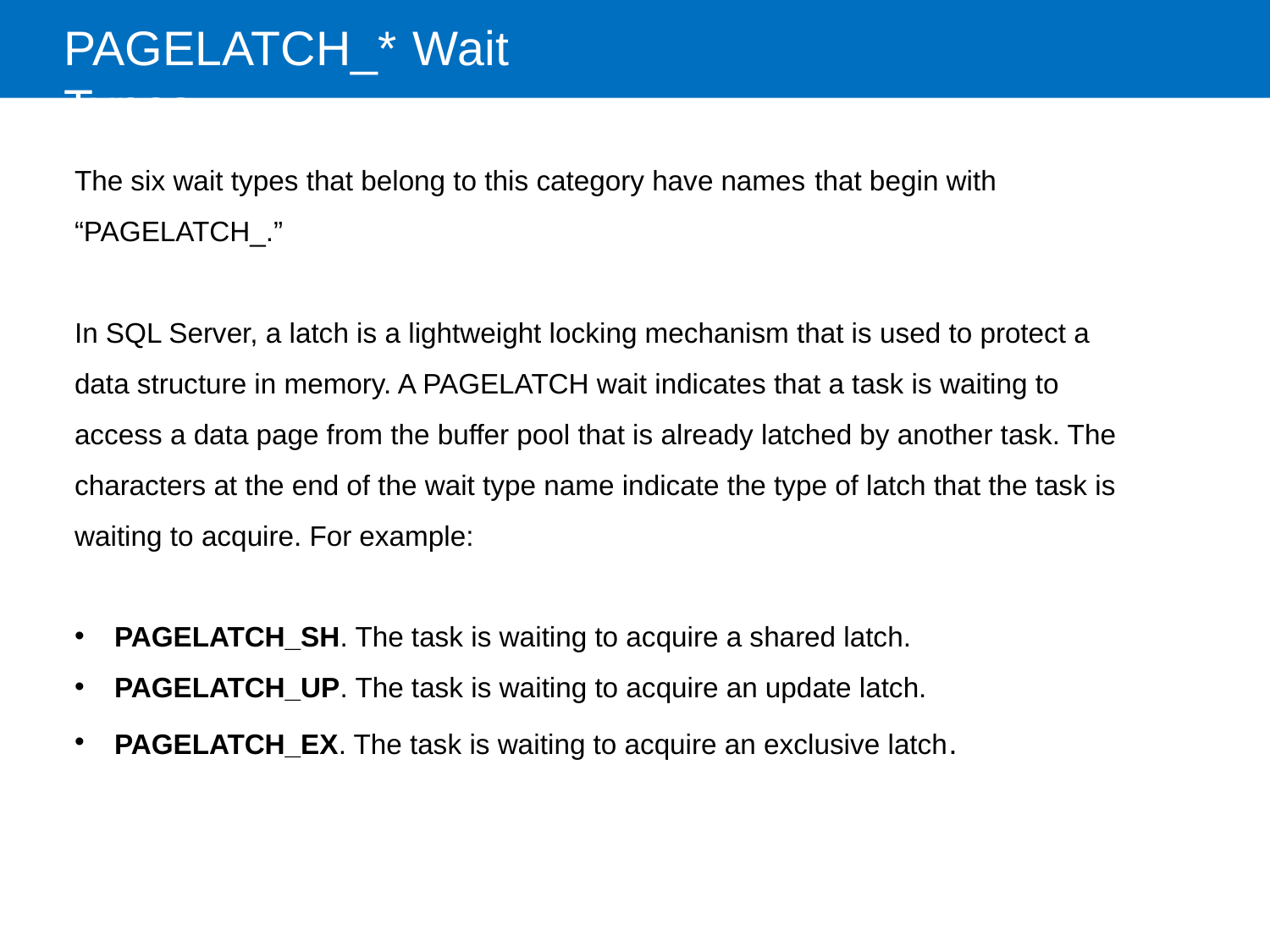

# PAGELATCH_* Wait Types
The six wait types that belong to this category have names that begin with “PAGELATCH_.”

In SQL Server, a latch is a lightweight locking mechanism that is used to protect a data structure in memory. A PAGELATCH wait indicates that a task is waiting to access a data page from the buffer pool that is already latched by another task. The characters at the end of the wait type name indicate the type of latch that the task is waiting to acquire. For example:

PAGELATCH_SH. The task is waiting to acquire a shared latch.
PAGELATCH_UP. The task is waiting to acquire an update latch.
PAGELATCH_EX. The task is waiting to acquire an exclusive latch.